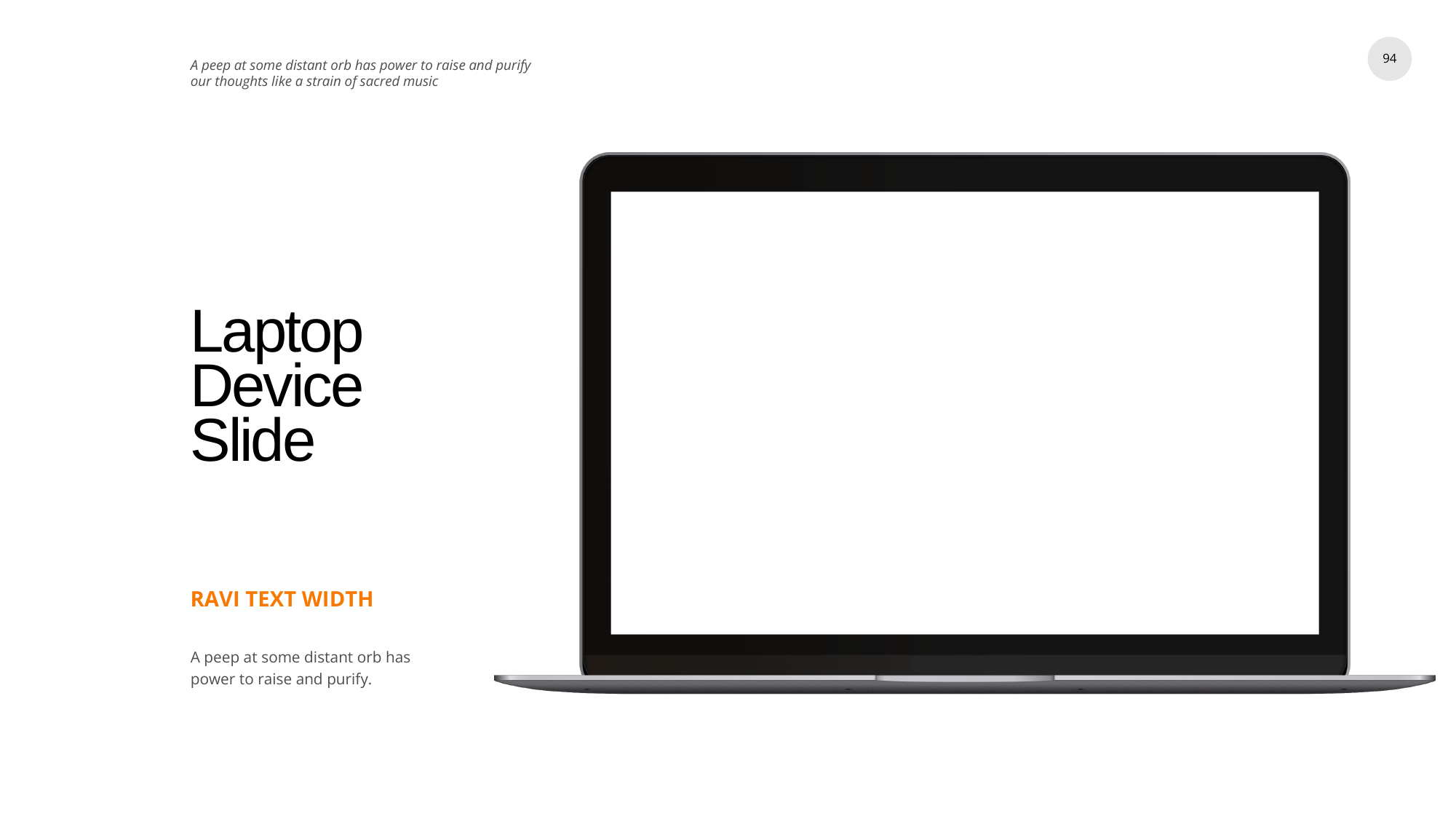

94
A peep at some distant orb has power to raise and purify our thoughts like a strain of sacred music

# Laptop Device Slide
RAVI TEXT WIDTH
A peep at some distant orb has power to raise and purify.